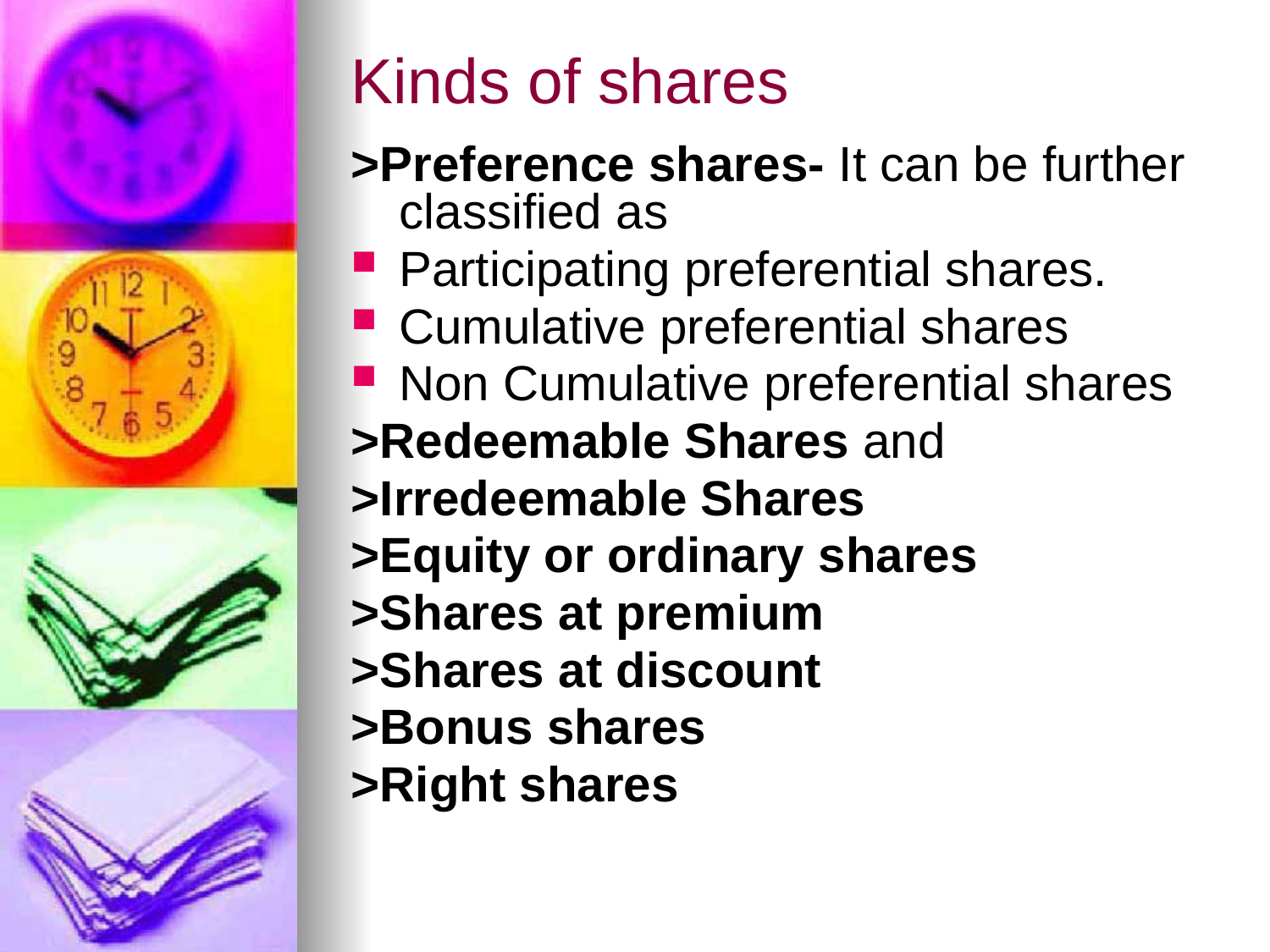

# Kinds of shares
>Preference shares- It can be further classified as
Participating preferential shares.
Cumulative preferential shares
Non Cumulative preferential shares
>Redeemable Shares and
>Irredeemable Shares
>Equity or ordinary shares
>Shares at premium
>Shares at discount
>Bonus shares
>Right shares